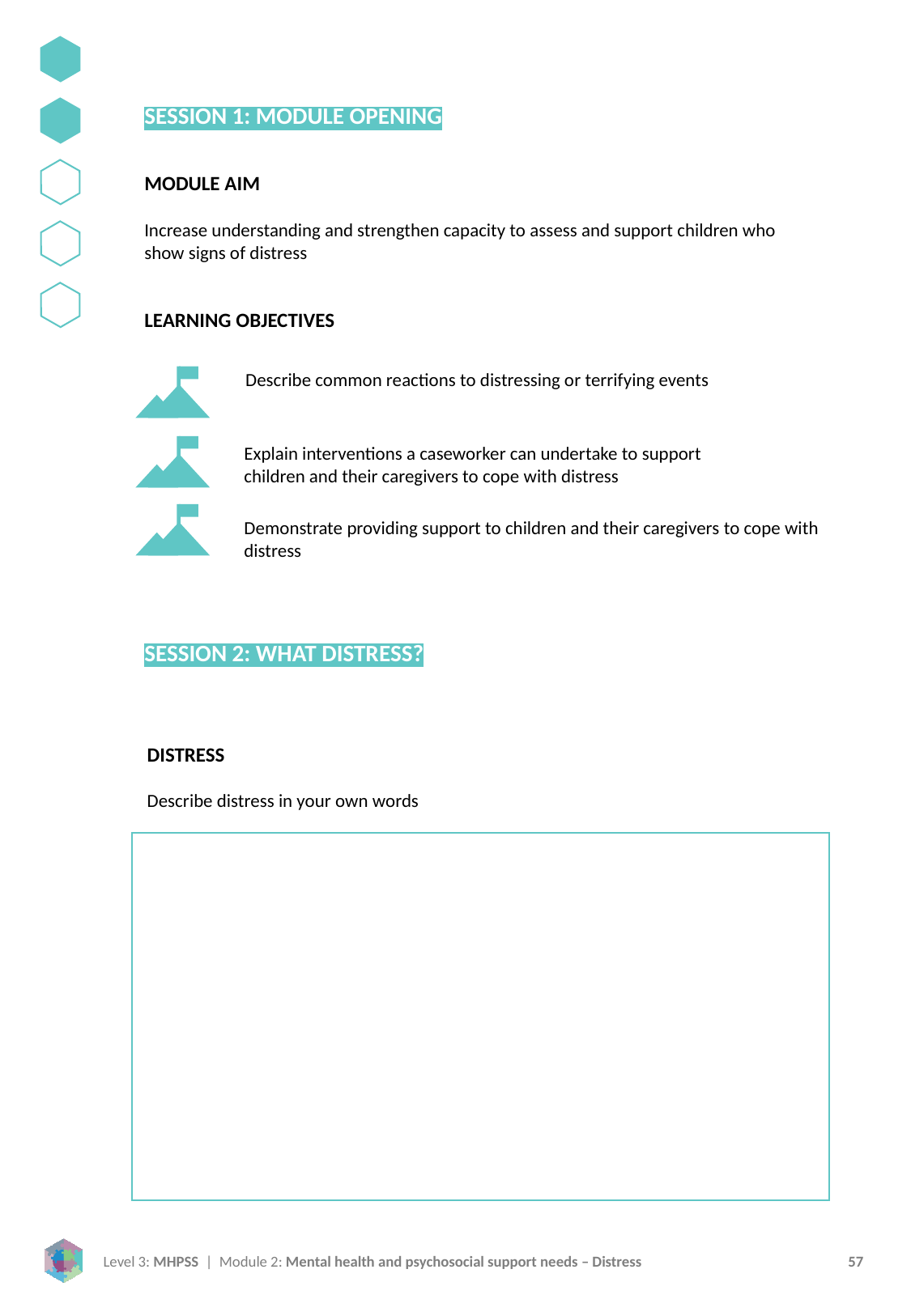

SESSION 1: MODULE OPENING

MODULE AIM
Increase understanding and strengthen capacity to assess and support children who show signs of distress

LEARNING OBJECTIVES
Describe common reactions to distressing or terrifying events

Explain interventions a caseworker can undertake to support children and their caregivers to cope with distress

Demonstrate providing support to children and their caregivers to cope with distress
SESSION 2: WHAT DISTRESS?
DISTRESS
Describe distress in your own words